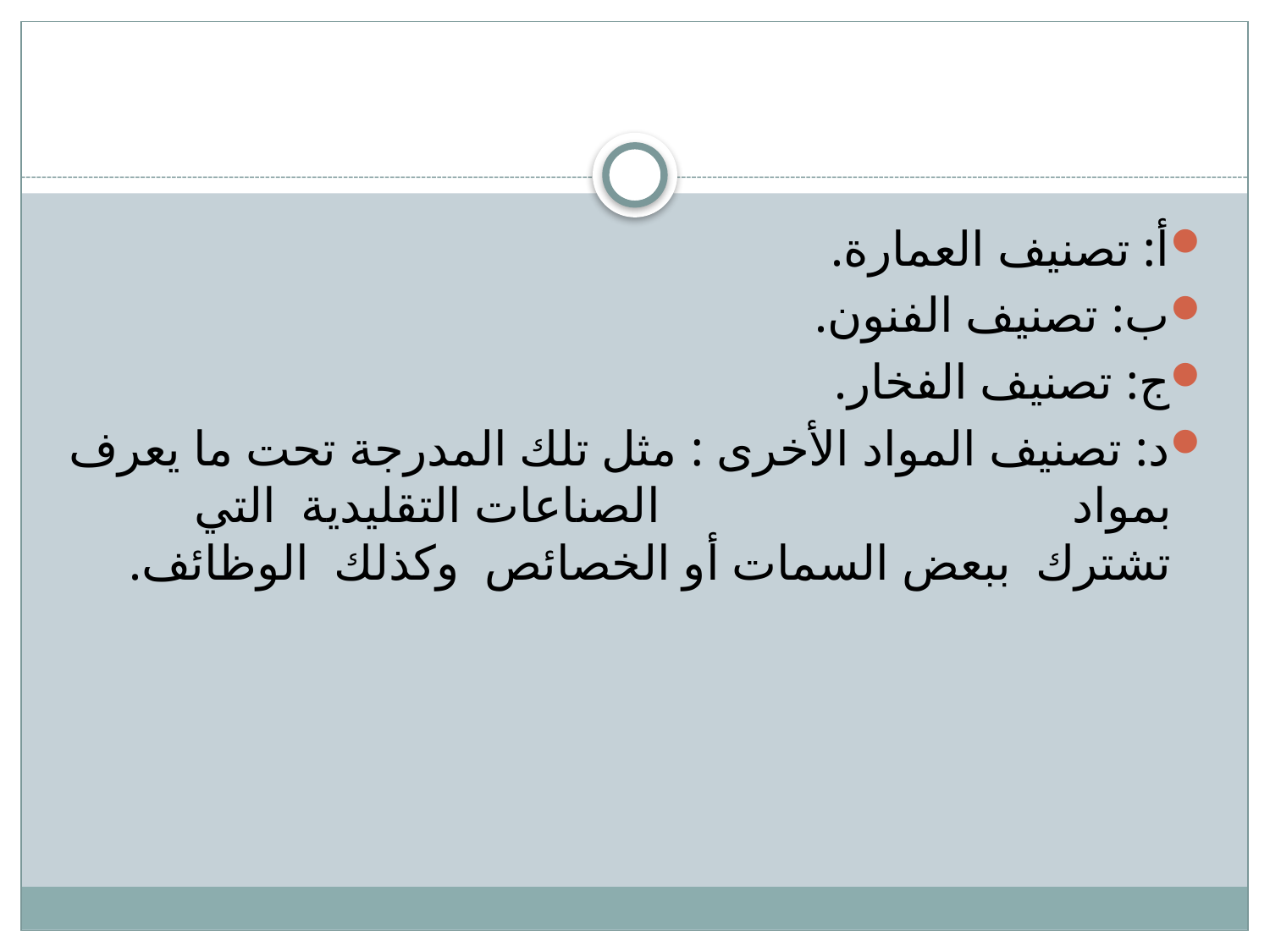

#
أ: تصنيف العمارة.
ب: تصنيف الفنون.
ج: تصنيف الفخار.
د: تصنيف المواد الأخرى : مثل تلك المدرجة تحت ما يعرف بمواد                                 الصناعات التقليدية  التي تشترك  ببعض السمات أو الخصائص  وكذلك  الوظائف.